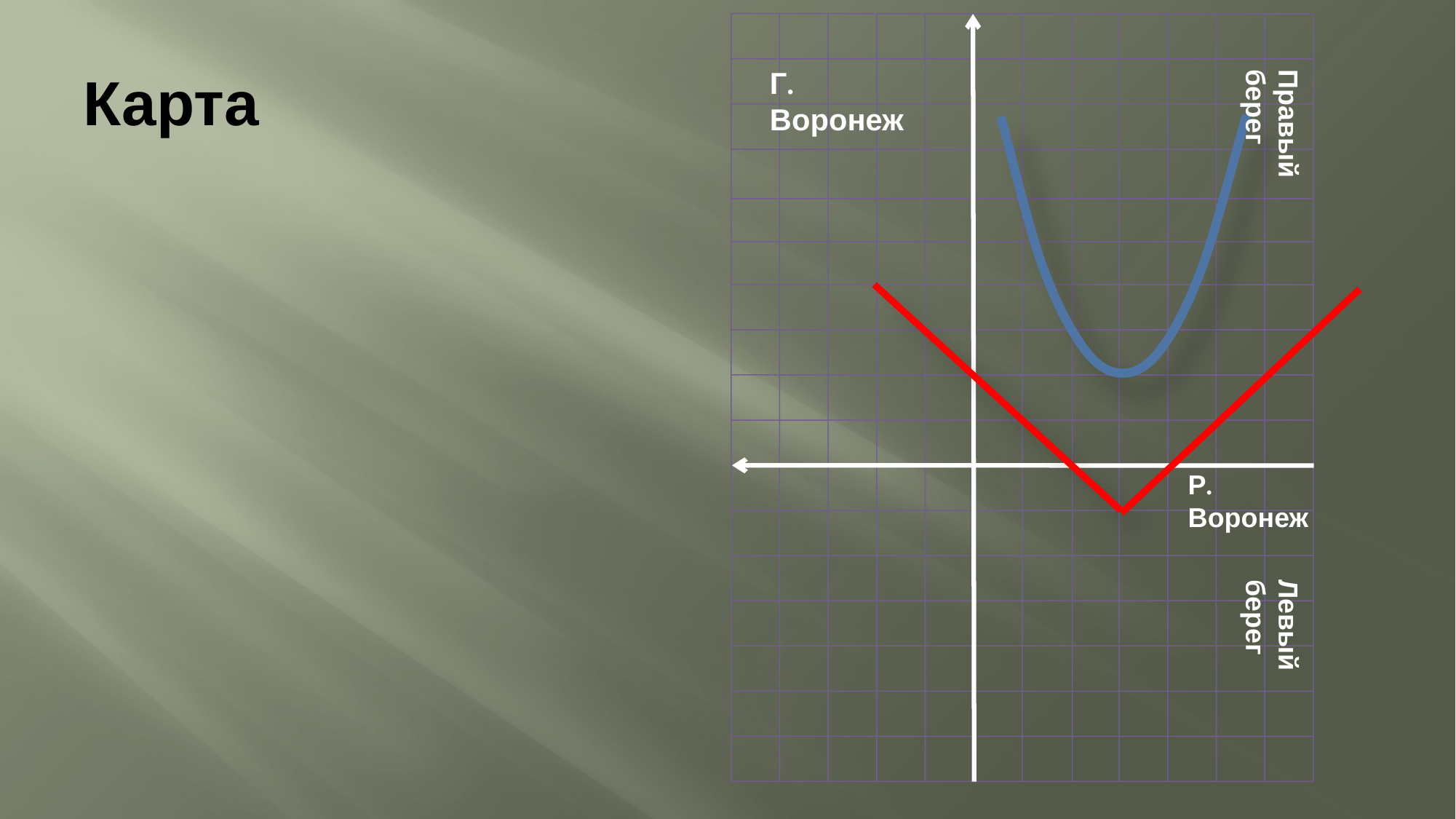

# Карта
Г. Воронеж
Правый берег

Р. Воронеж
Левый берег